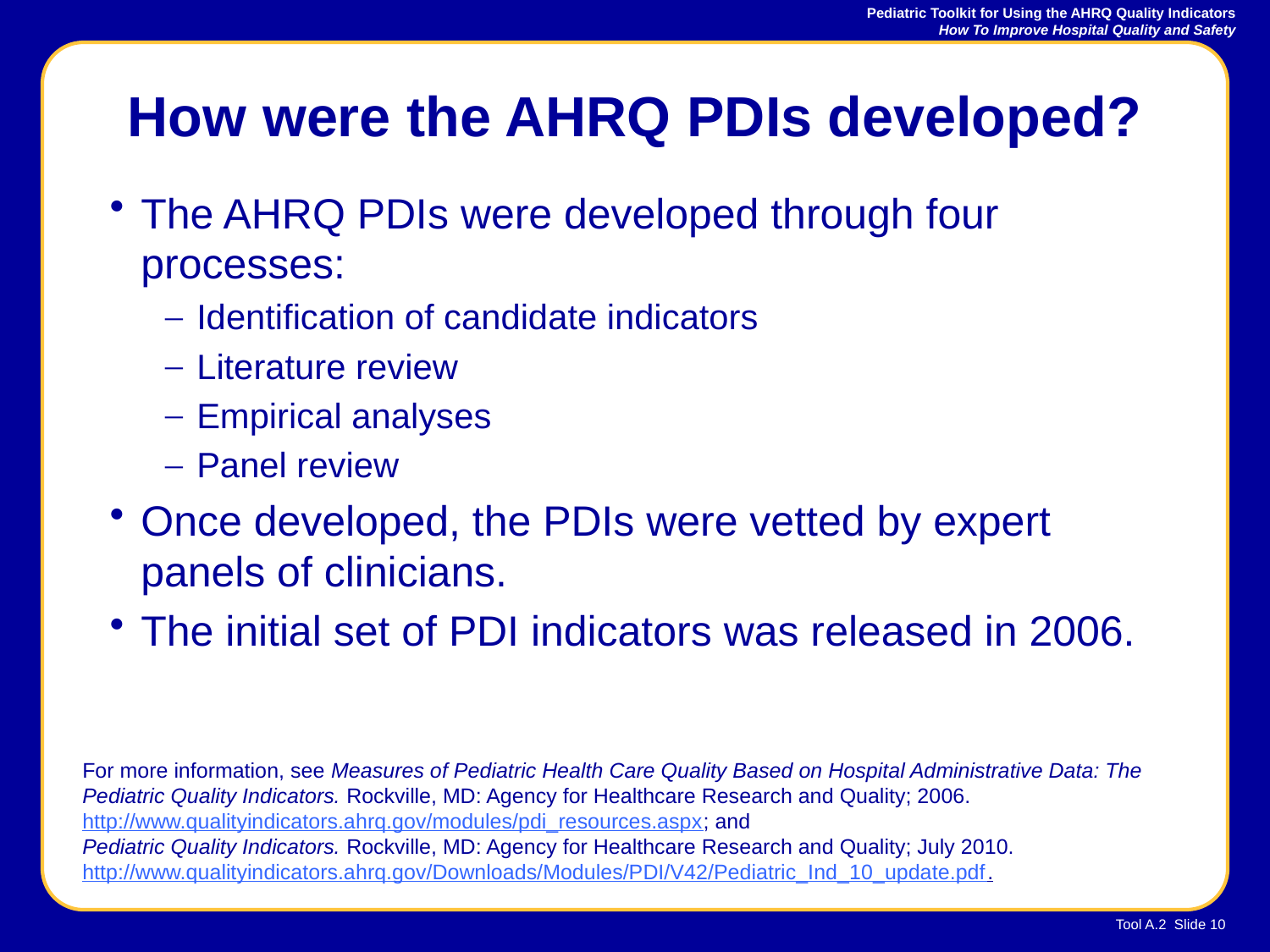

# How were the AHRQ PDIs developed?
The AHRQ PDIs were developed through four processes:
Identification of candidate indicators
Literature review
Empirical analyses
Panel review
Once developed, the PDIs were vetted by expert panels of clinicians.
The initial set of PDI indicators was released in 2006.
For more information, see Measures of Pediatric Health Care Quality Based on Hospital Administrative Data: The Pediatric Quality Indicators. Rockville, MD: Agency for Healthcare Research and Quality; 2006. http://www.qualityindicators.ahrq.gov/modules/pdi_resources.aspx; and
Pediatric Quality Indicators. Rockville, MD: Agency for Healthcare Research and Quality; July 2010. http://www.qualityindicators.ahrq.gov/Downloads/Modules/PDI/V42/Pediatric_Ind_10_update.pdf.